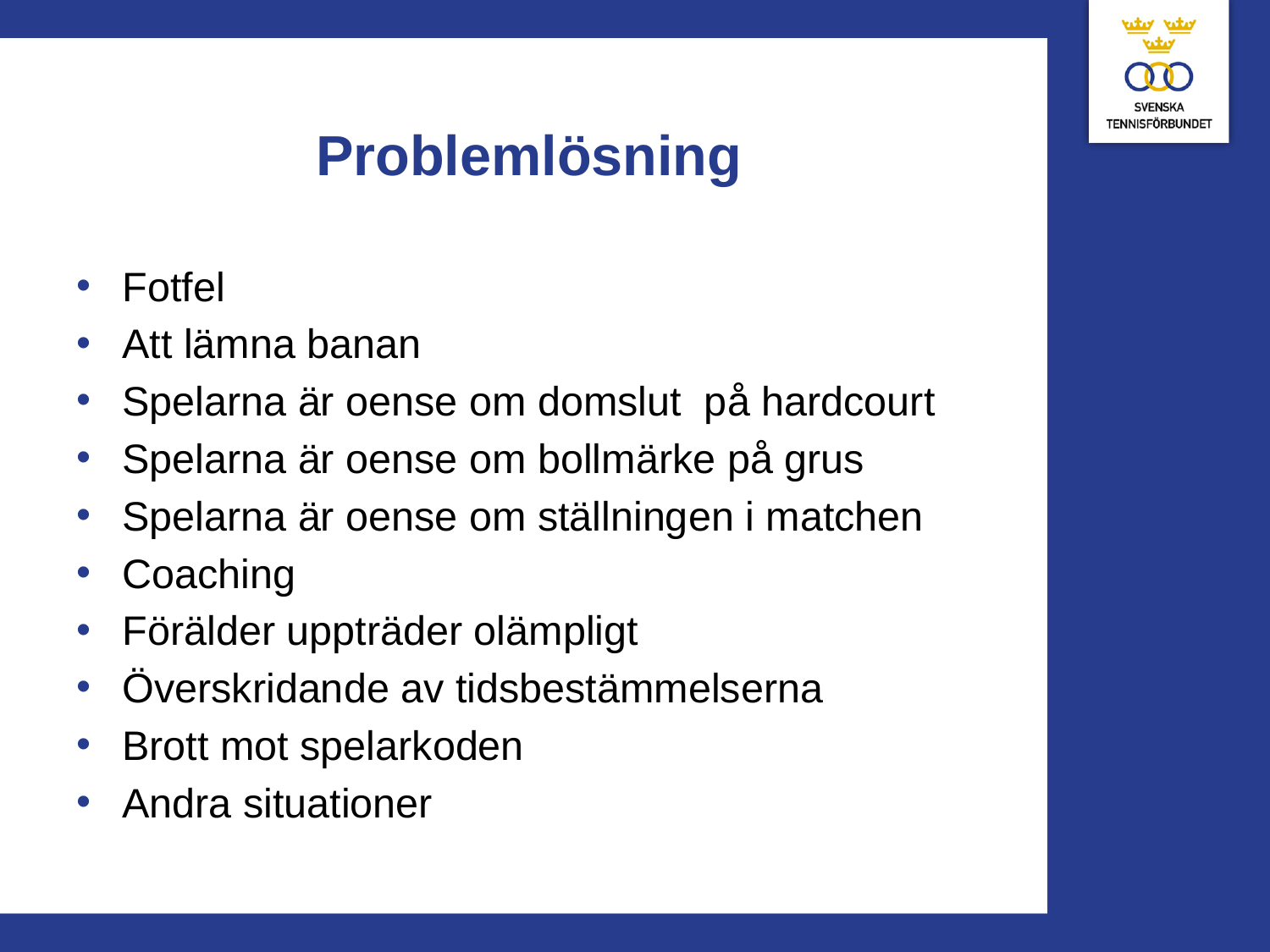

# Problemlösning
Fotfel
Att lämna banan
Spelarna är oense om domslut  på hardcourt
Spelarna är oense om bollmärke på grus
Spelarna är oense om ställningen i matchen
Coaching
Förälder uppträder olämpligt
Överskridande av tidsbestämmelserna
Brott mot spelarkoden
Andra situationer